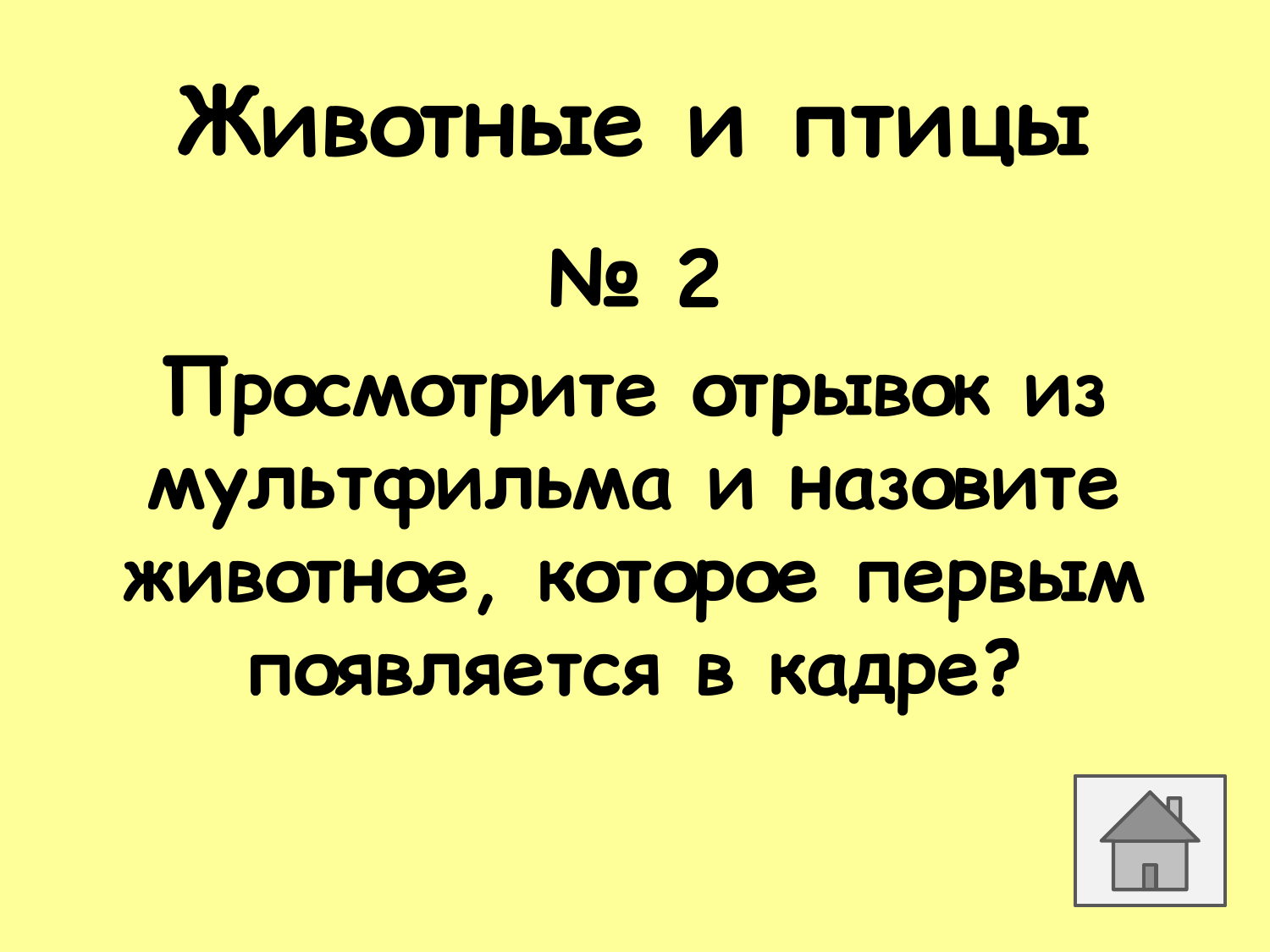

# Животные и птицы
№ 2
Просмотрите отрывок из мультфильма и назовите животное, которое первым появляется в кадре?